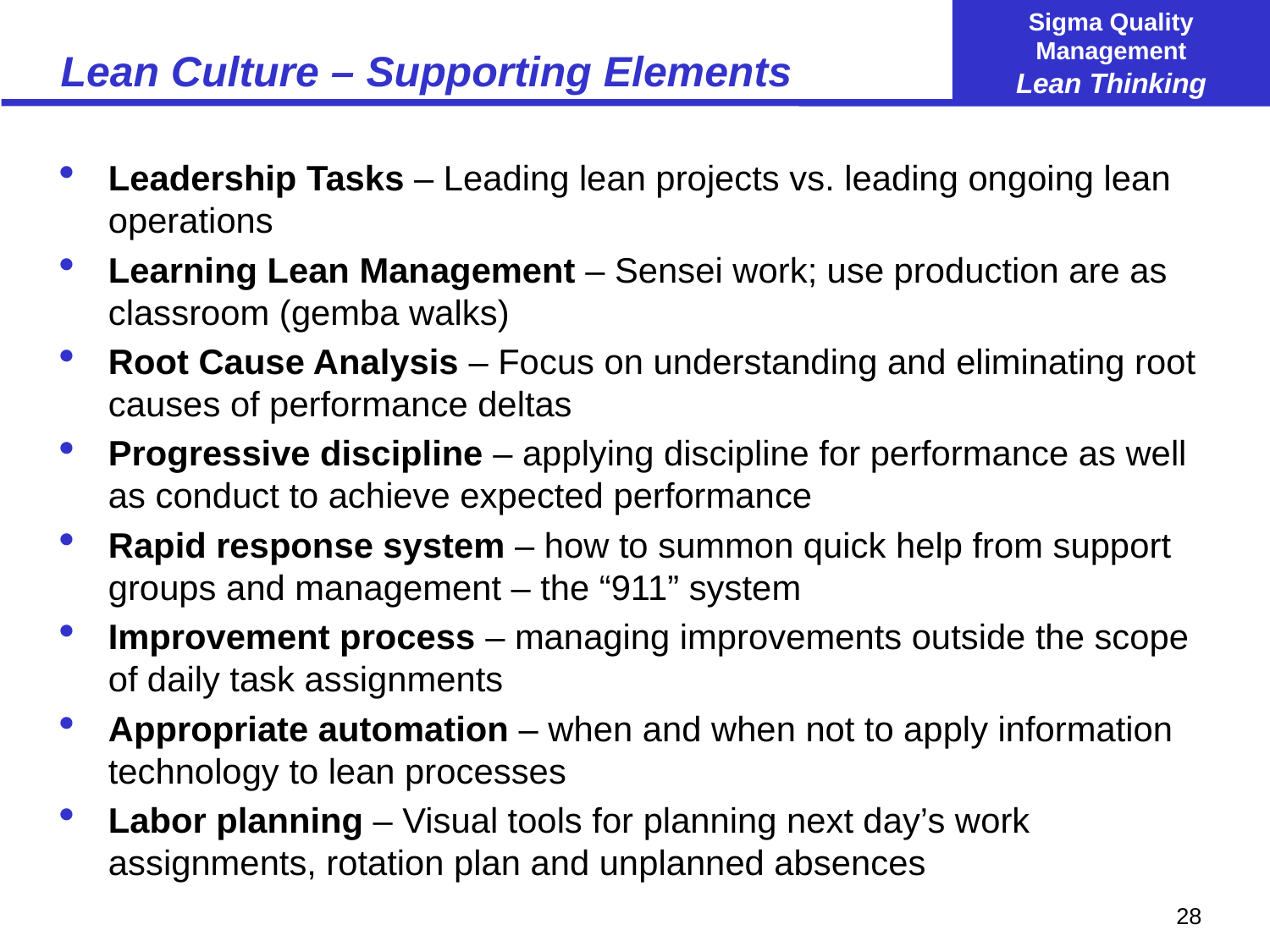

# Lean Culture – Supporting Elements
Leadership Tasks – Leading lean projects vs. leading ongoing lean operations
Learning Lean Management – Sensei work; use production are as classroom (gemba walks)
Root Cause Analysis – Focus on understanding and eliminating root causes of performance deltas
Progressive discipline – applying discipline for performance as well as conduct to achieve expected performance
Rapid response system – how to summon quick help from support groups and management – the “911” system
Improvement process – managing improvements outside the scope of daily task assignments
Appropriate automation – when and when not to apply information technology to lean processes
Labor planning – Visual tools for planning next day’s work assignments, rotation plan and unplanned absences